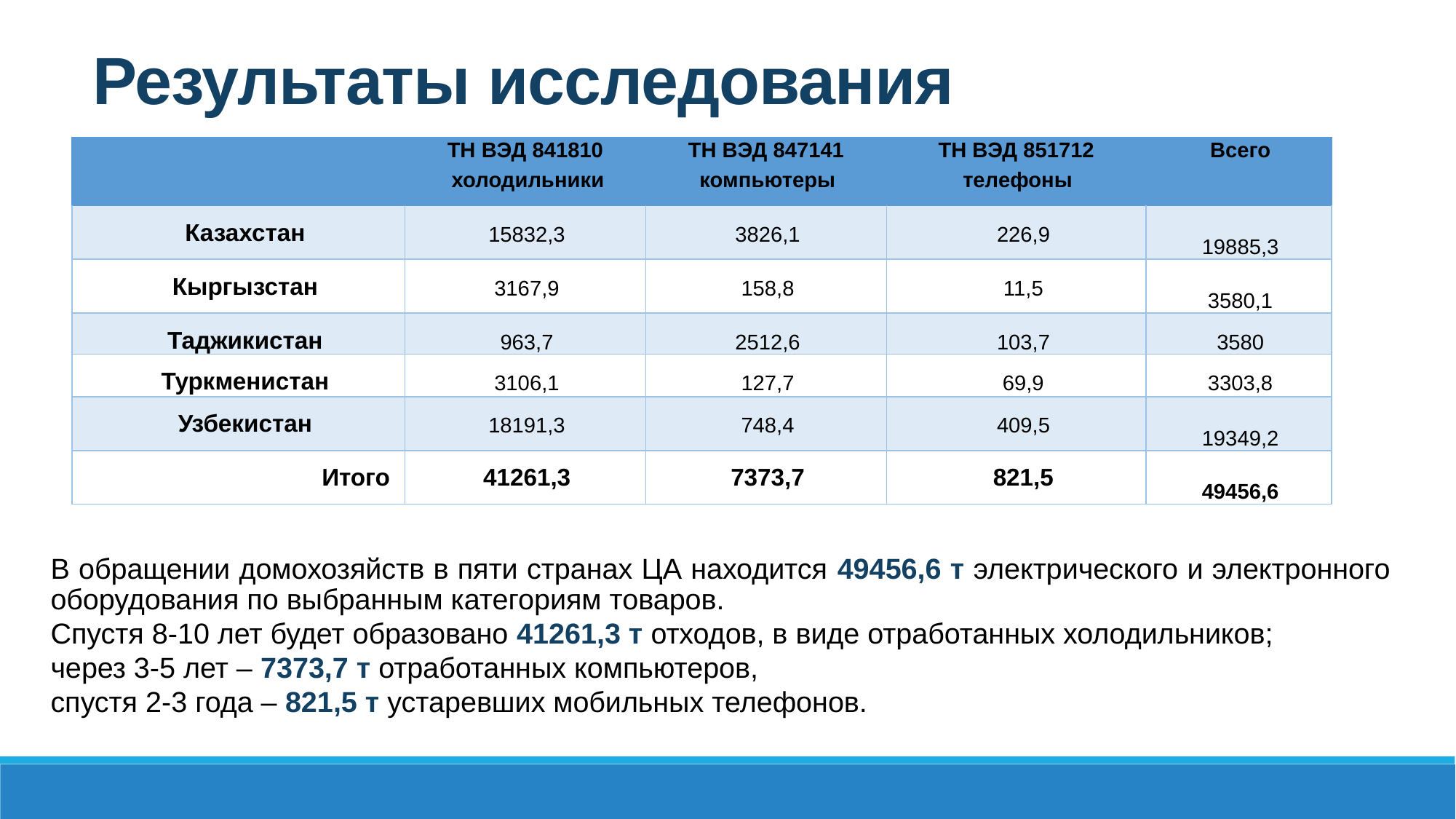

# Результаты исследования
|  | ТН ВЭД 841810 холодильники | ТН ВЭД 847141 компьютеры | ТН ВЭД 851712 телефоны | Всего |
| --- | --- | --- | --- | --- |
| Казахстан | 15832,3 | 3826,1 | 226,9 | 19885,3 |
| Кыргызстан | 3167,9 | 158,8 | 11,5 | 3580,1 |
| Таджикистан | 963,7 | 2512,6 | 103,7 | 3580 |
| Туркменистан | 3106,1 | 127,7 | 69,9 | 3303,8 |
| Узбекистан | 18191,3 | 748,4 | 409,5 | 19349,2 |
| Итого | 41261,3 | 7373,7 | 821,5 | 49456,6 |
В обращении домохозяйств в пяти странах ЦА находится 49456,6 т электрического и электронного оборудования по выбранным категориям товаров.
Спустя 8-10 лет будет образовано 41261,3 т отходов, в виде отработанных холодильников;
через 3-5 лет – 7373,7 т отработанных компьютеров,
спустя 2-3 года – 821,5 т устаревших мобильных телефонов.